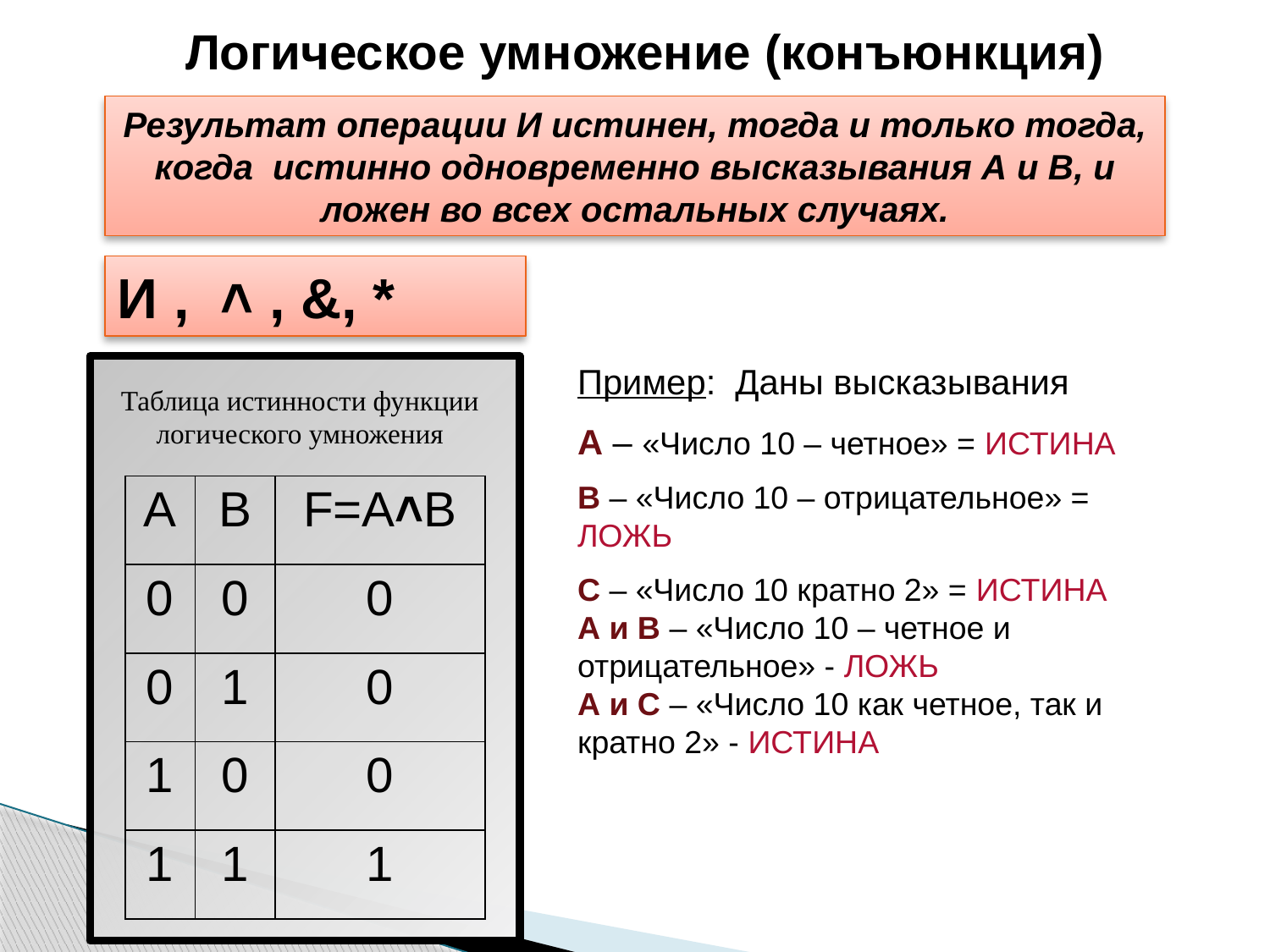

Логическое умножение (конъюнкция)
Результат операции И истинен, тогда и только тогда, когда  истинно одновременно высказывания А и В, и ложен во всех остальных случаях.
И ,  ˄ , &, *
Пример:  Даны высказывания
А – «Число 10 – четное» = ИСТИНА
В – «Число 10 – отрицательное» = ЛОЖЬ
С – «Число 10 кратно 2» = ИСТИНА
А и В – «Число 10 – четное и отрицательное» - ЛОЖЬ
А и С – «Число 10 как четное, так и кратно 2» - ИСТИНА

Таблица истинности функции логического умножения
| A | B | F=A˄B |
| --- | --- | --- |
| 0 | 0 | 0 |
| 0 | 1 | 0 |
| 1 | 0 | 0 |
| 1 | 1 | 1 |